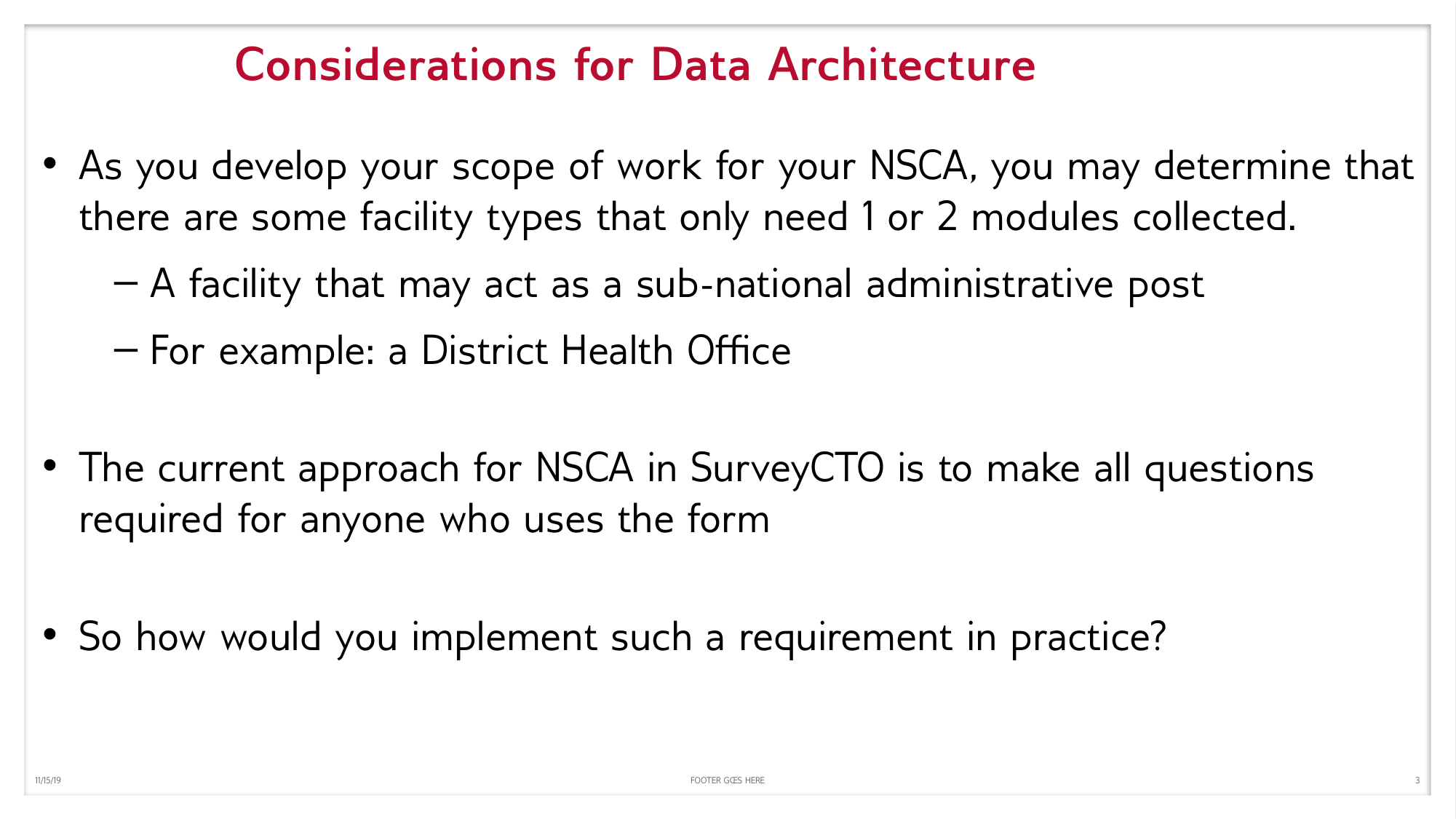

11/15/19
FOOTER GOES HERE
3
# Considerations for Data Architecture
As you develop your scope of work for your NSCA, you may determine that there are some facility types that only need 1 or 2 modules collected.
A facility that may act as a sub-national administrative post
For example: a District Health Office
The current approach for NSCA in SurveyCTO is to make all questions required for anyone who uses the form
So how would you implement such a requirement in practice?